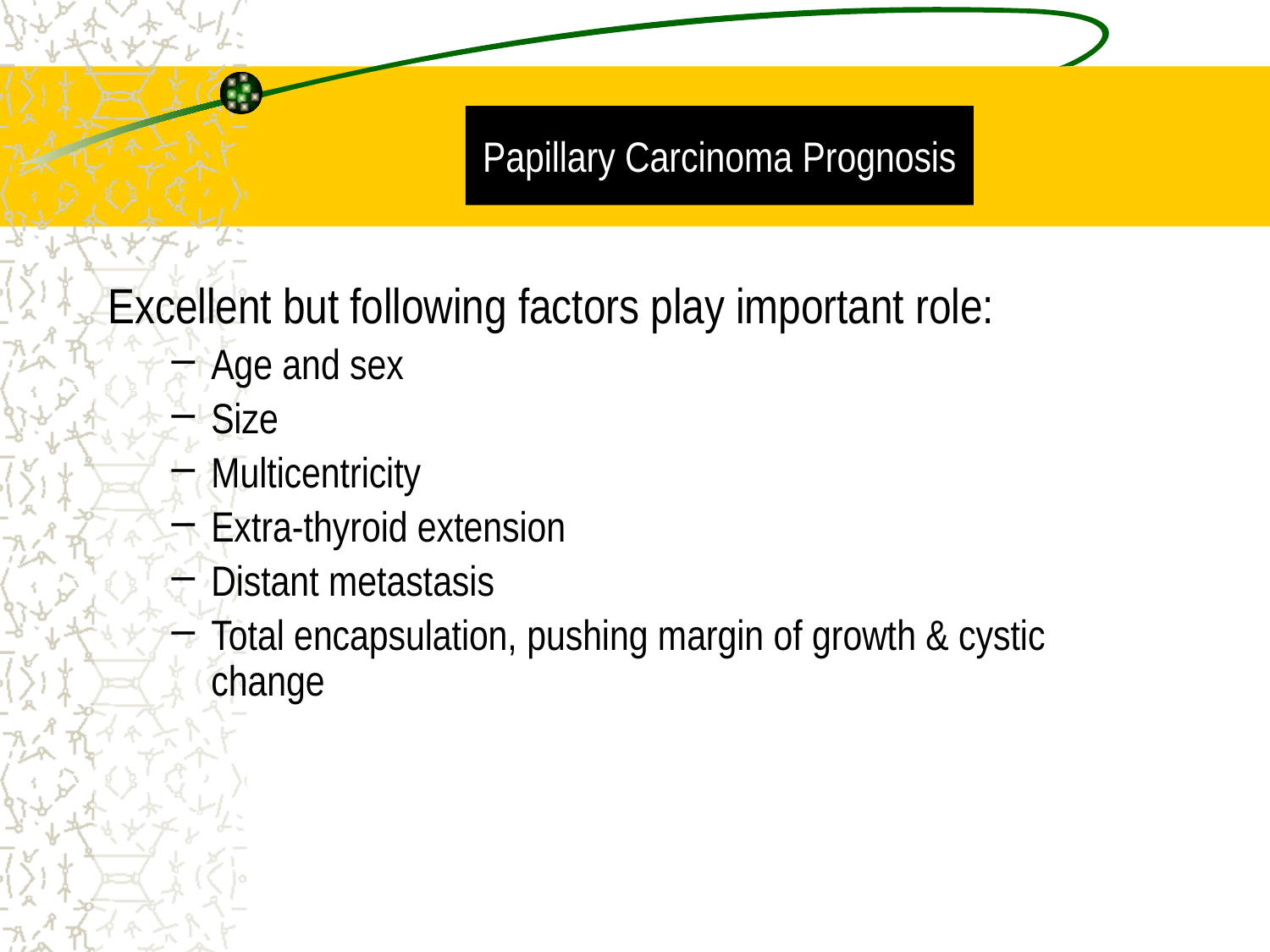

# Papillary Carcinoma Prognosis
Excellent but following factors play important role:
Age and sex
Size
Multicentricity
Extra-thyroid extension
Distant metastasis
Total encapsulation, pushing margin of growth & cystic change